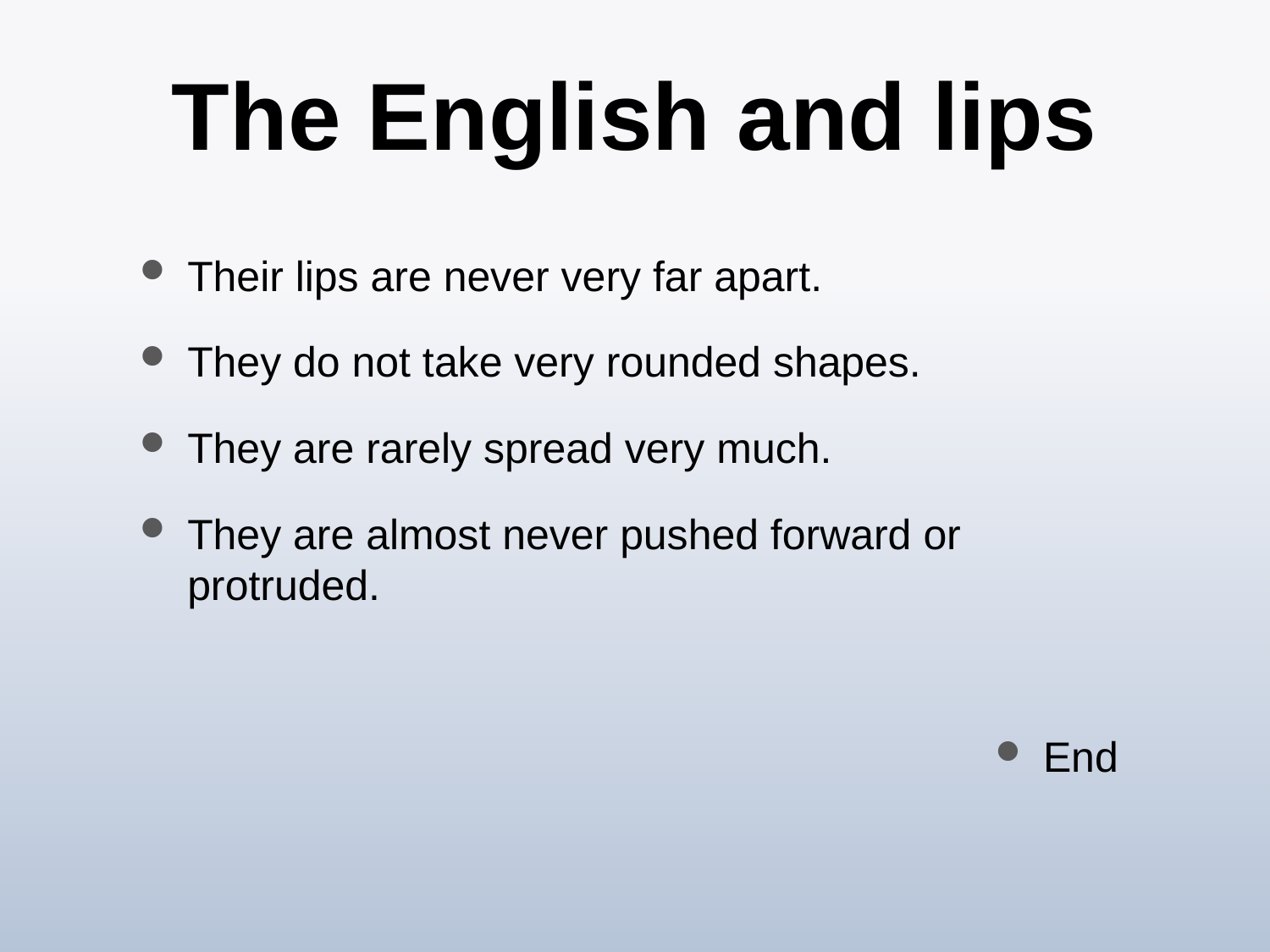

# The English and lips
Their lips are never very far apart.
They do not take very rounded shapes.
They are rarely spread very much.
They are almost never pushed forward or protruded.

End